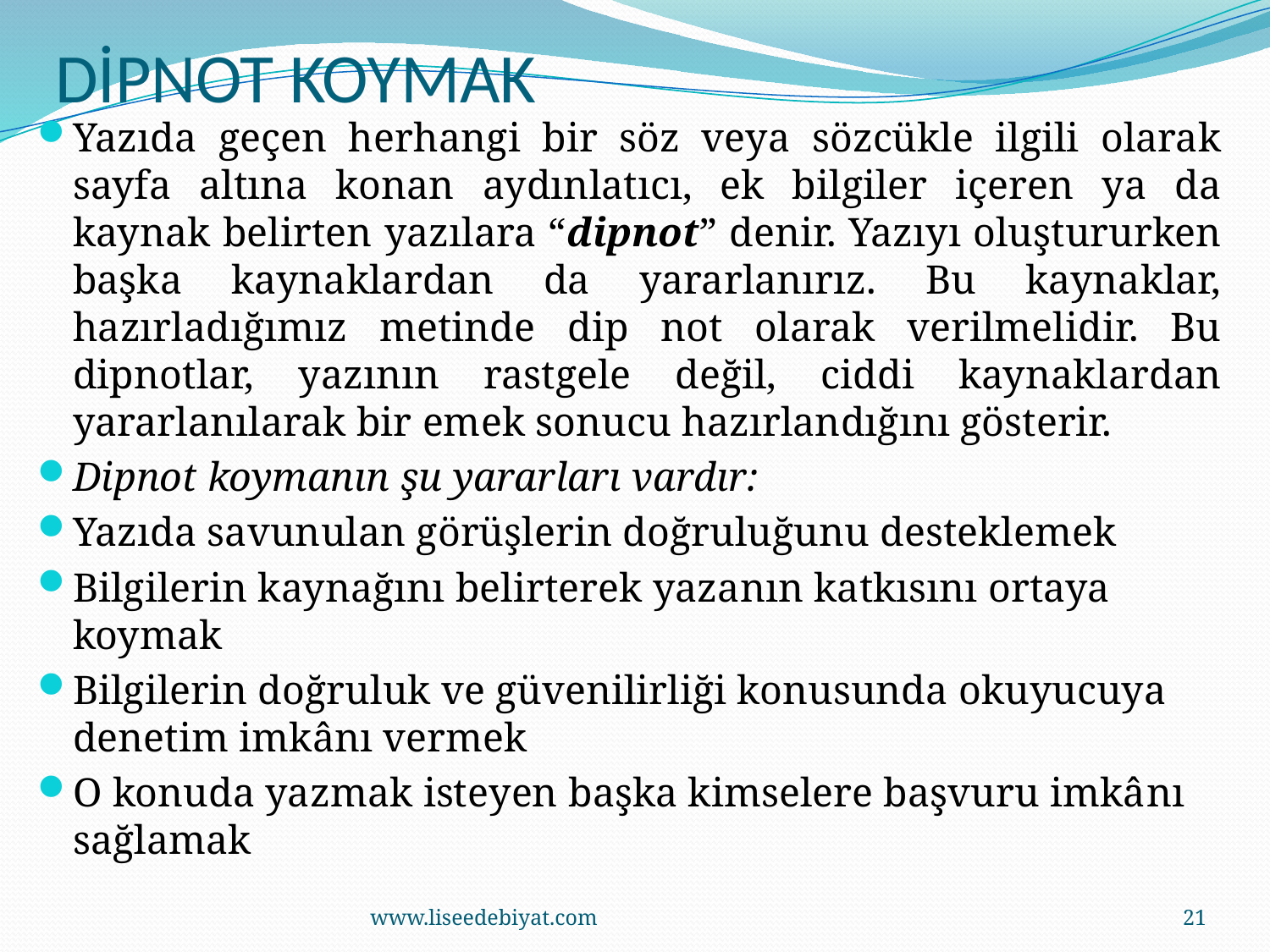

# DİPNOT KOYMAK
Yazıda geçen herhangi bir söz veya sözcükle ilgili olarak sayfa altına konan aydınlatıcı, ek bilgiler içeren ya da kaynak belirten yazılara “dipnot” denir. Yazıyı oluştururken başka kaynaklardan da yararlanırız. Bu kaynaklar, hazırladığımız metinde dip not olarak verilmelidir. Bu dipnotlar, yazının rastgele değil, ciddi kaynaklardan yararlanılarak bir emek sonucu hazırlandığını gösterir.
Dipnot koymanın şu yararları vardır:
Yazıda savunulan görüşlerin doğruluğunu desteklemek
Bilgilerin kaynağını belirterek yazanın katkısını ortaya koymak
Bilgilerin doğruluk ve güvenilirliği konusunda okuyucuya denetim imkânı vermek
O konuda yazmak isteyen başka kimselere başvuru imkâ­nı sağlamak

www.liseedebiyat.com
21